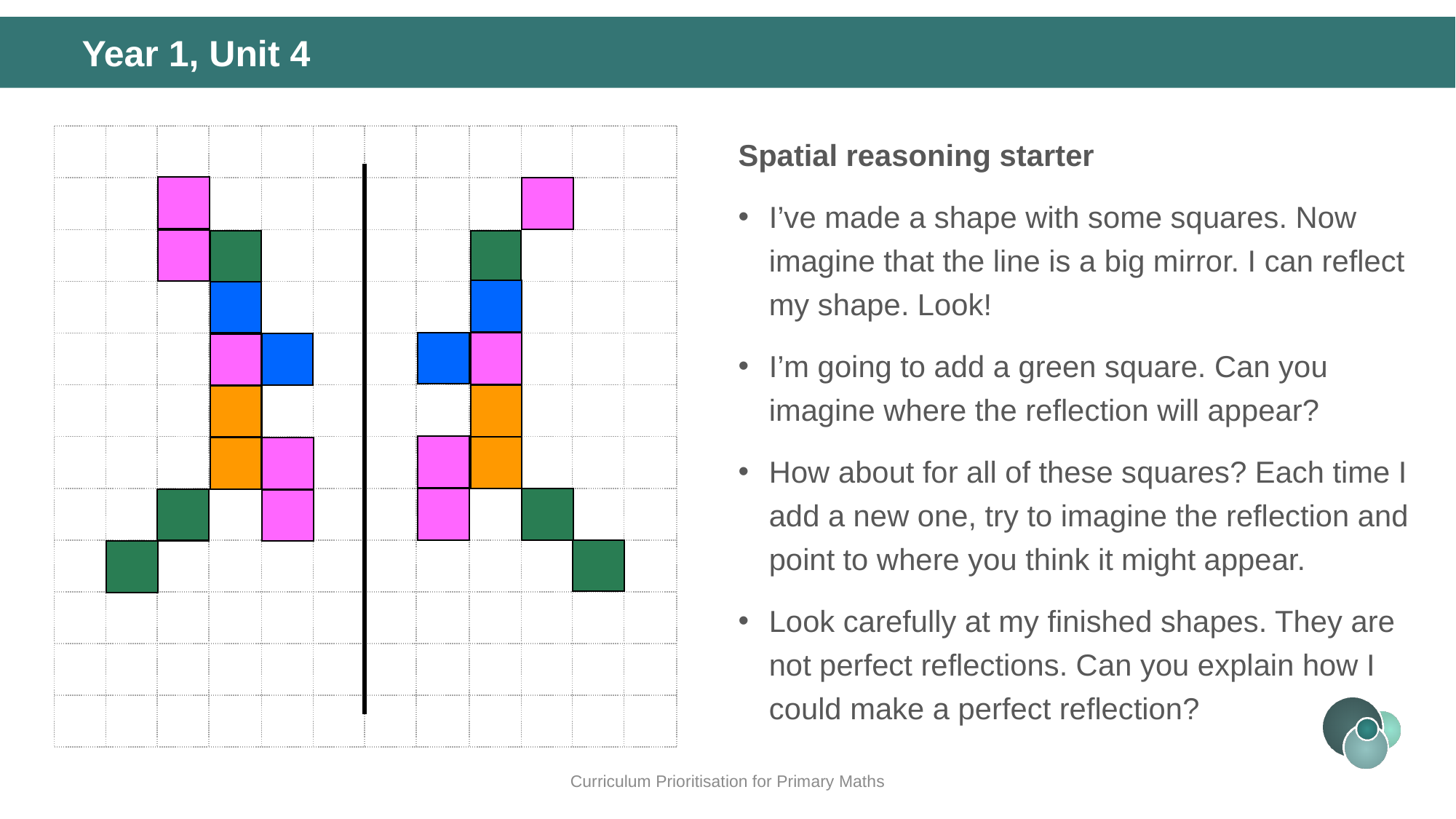

# Year 1, Unit 4
Spatial reasoning starter
I’ve made a shape with some squares. Now imagine that the line is a big mirror. I can reflect my shape. Look!
I’m going to add a green square. Can you imagine where the reflection will appear?
How about for all of these squares? Each time I add a new one, try to imagine the reflection and point to where you think it might appear.
Look carefully at my finished shapes. They are not perfect reflections. Can you explain how I could make a perfect reflection?

Curriculum Prioritisation for Primary Maths